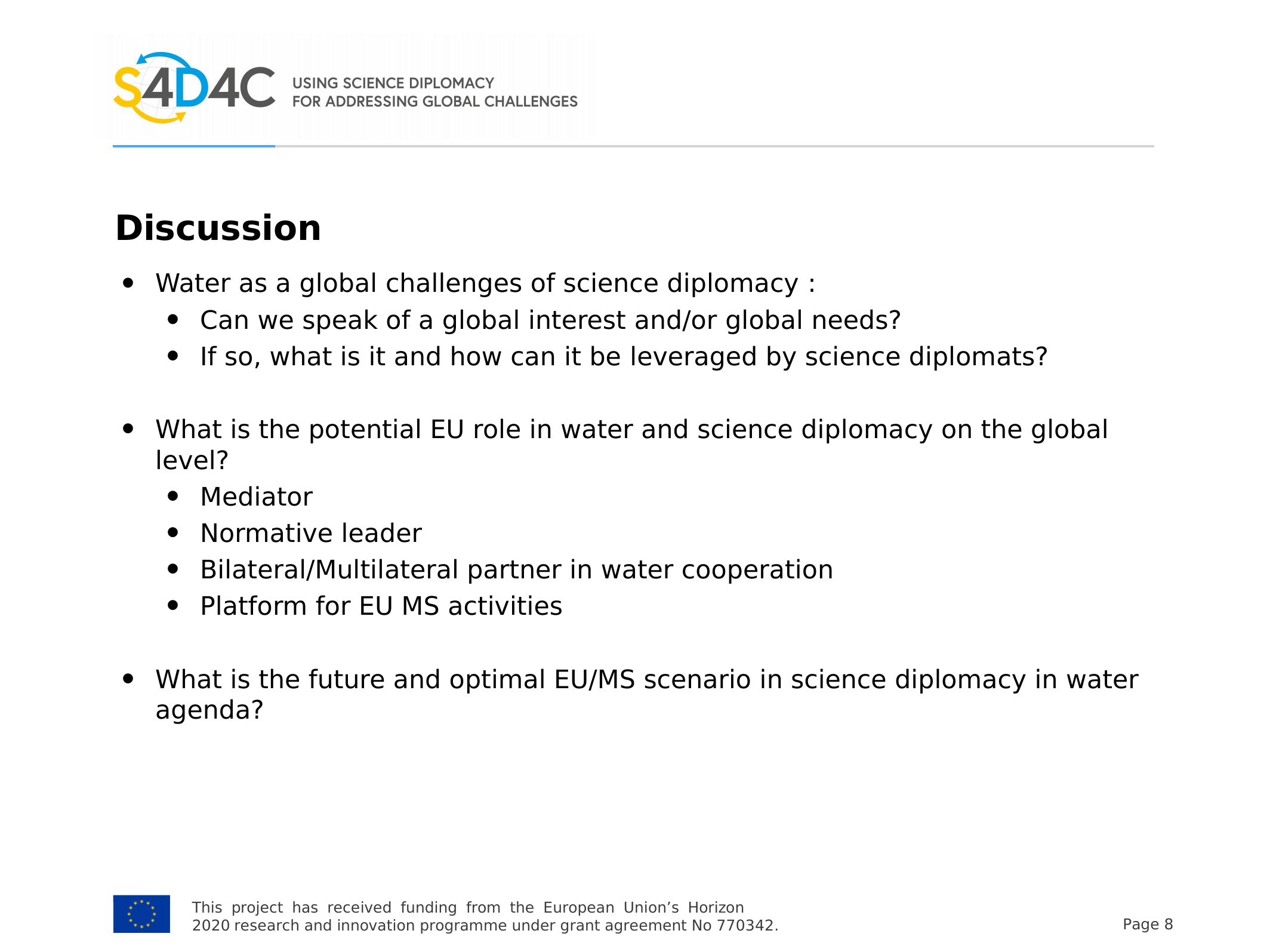

Discussion
Water as a global challenges of science diplomacy :
Can we speak of a global interest and/or global needs?
If so, what is it and how can it be leveraged by science diplomats?

What is the potential EU role in water and science diplomacy on the global level?
Mediator
Normative leader
Bilateral/Multilateral partner in water cooperation
Platform for EU MS activities

What is the future and optimal EU/MS scenario in science diplomacy in water agenda?

This  project  has  received  funding  from  the  European  Union’s  Horizon  2020 research and innovation programme under grant agreement No 770342.
Page 8